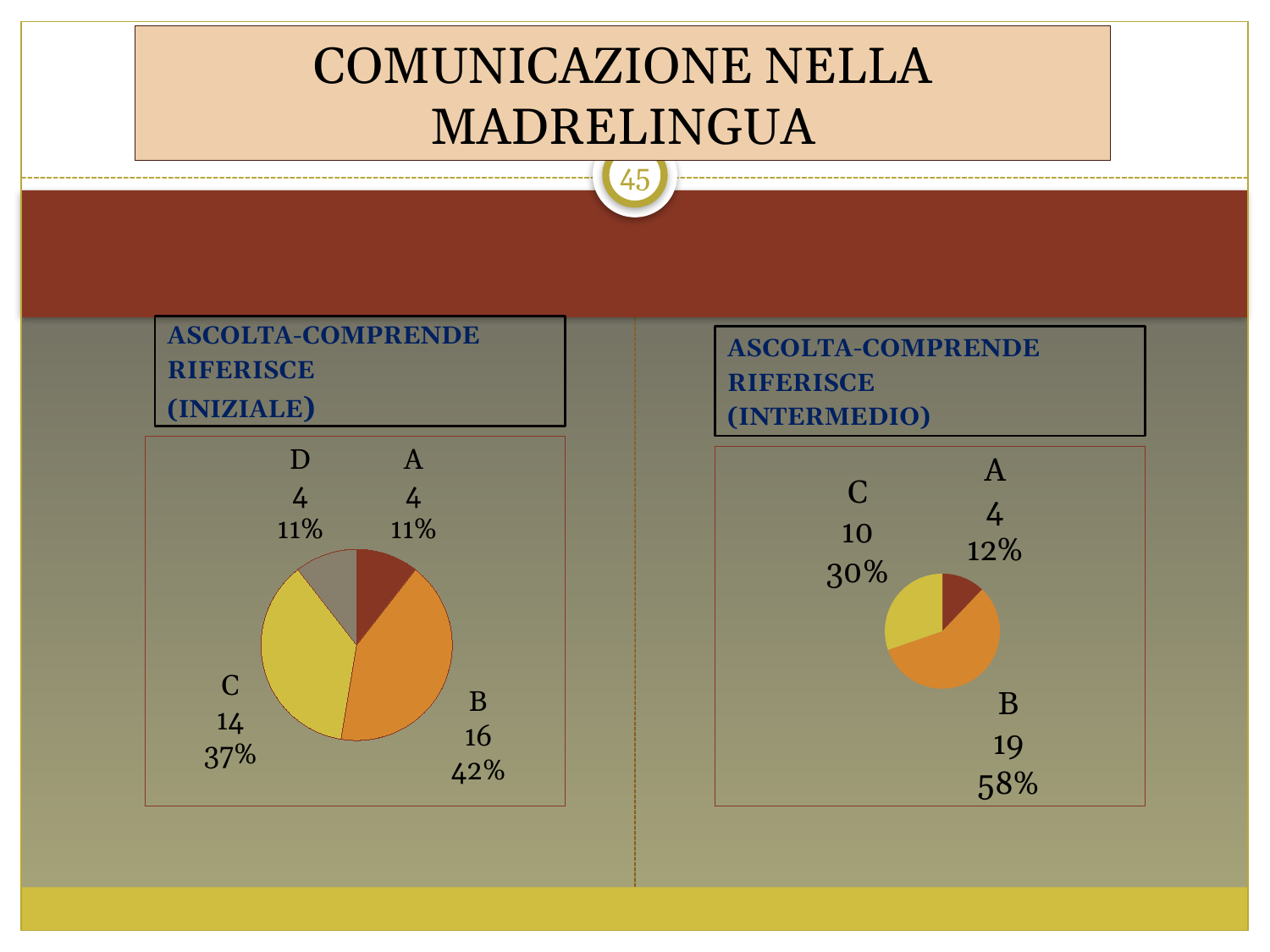

# COMUNICAZIONE NELLA MADRELINGUA
45
ASCOLTA-COMPRENDE
RIFERISCE
(INIZIALE)
ASCOLTA-COMPRENDE
RIFERISCE
(INTERMEDIO)

### Chart

| Category | Vendite |
|---|---|
| A | 4.0 |
| B | 16.0 |
| C | 14.0 |
| D | 4.0 |

### Chart

| Category | Colonna1 |
|---|---|
| A | 4.0 |
| B | 19.0 |
| C | 10.0 |
| D | 0.0 |